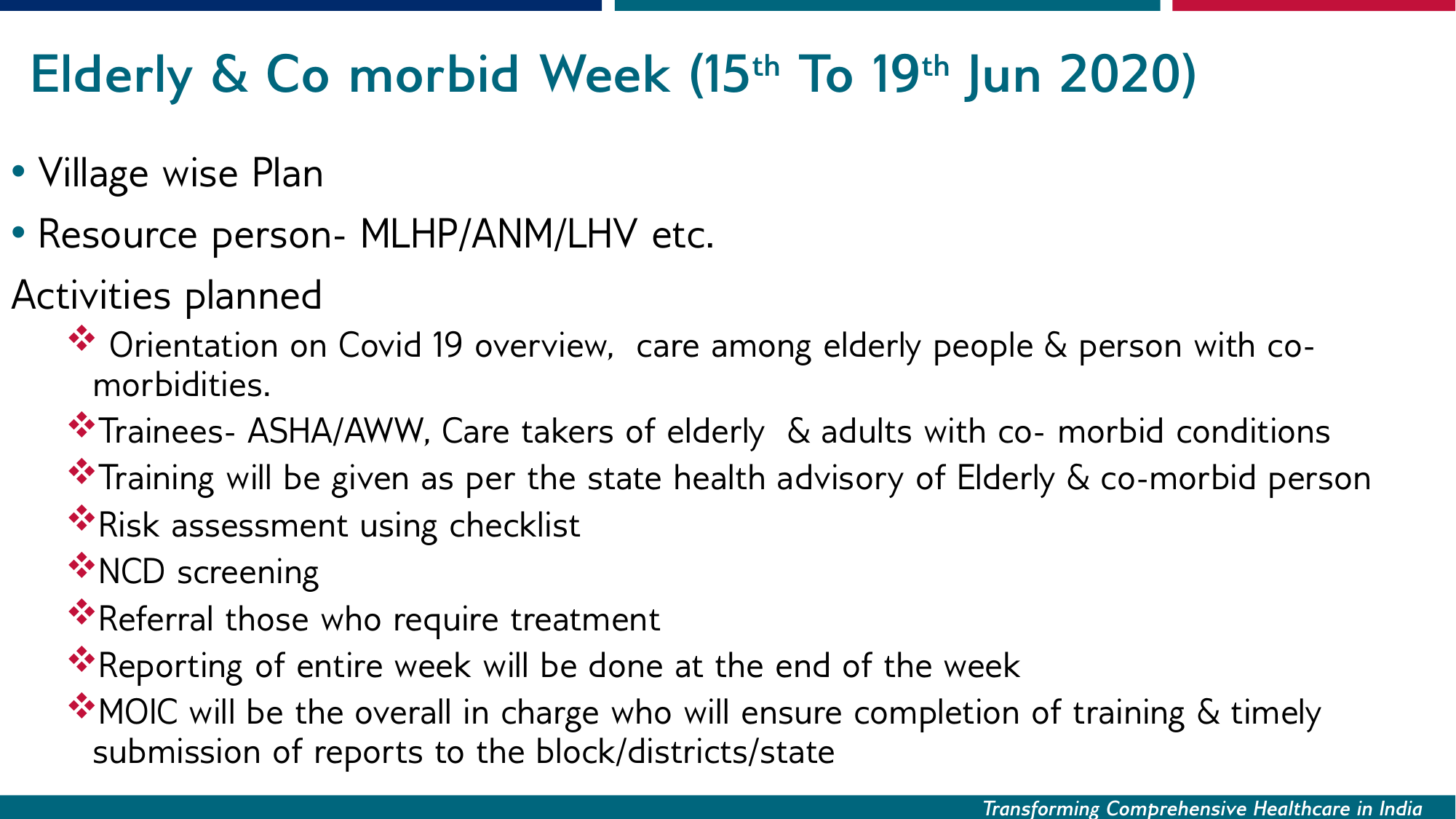

# Elderly & Co morbid Week (15th To 19th Jun 2020)
Village wise Plan
Resource person- MLHP/ANM/LHV etc.
Activities planned
 Orientation on Covid 19 overview,  care among elderly people & person with co-morbidities.
Trainees- ASHA/AWW, Care takers of elderly  & adults with co- morbid conditions
Training will be given as per the state health advisory of Elderly & co-morbid person
Risk assessment using checklist
NCD screening
Referral those who require treatment
Reporting of entire week will be done at the end of the week
MOIC will be the overall in charge who will ensure completion of training & timely submission of reports to the block/districts/state